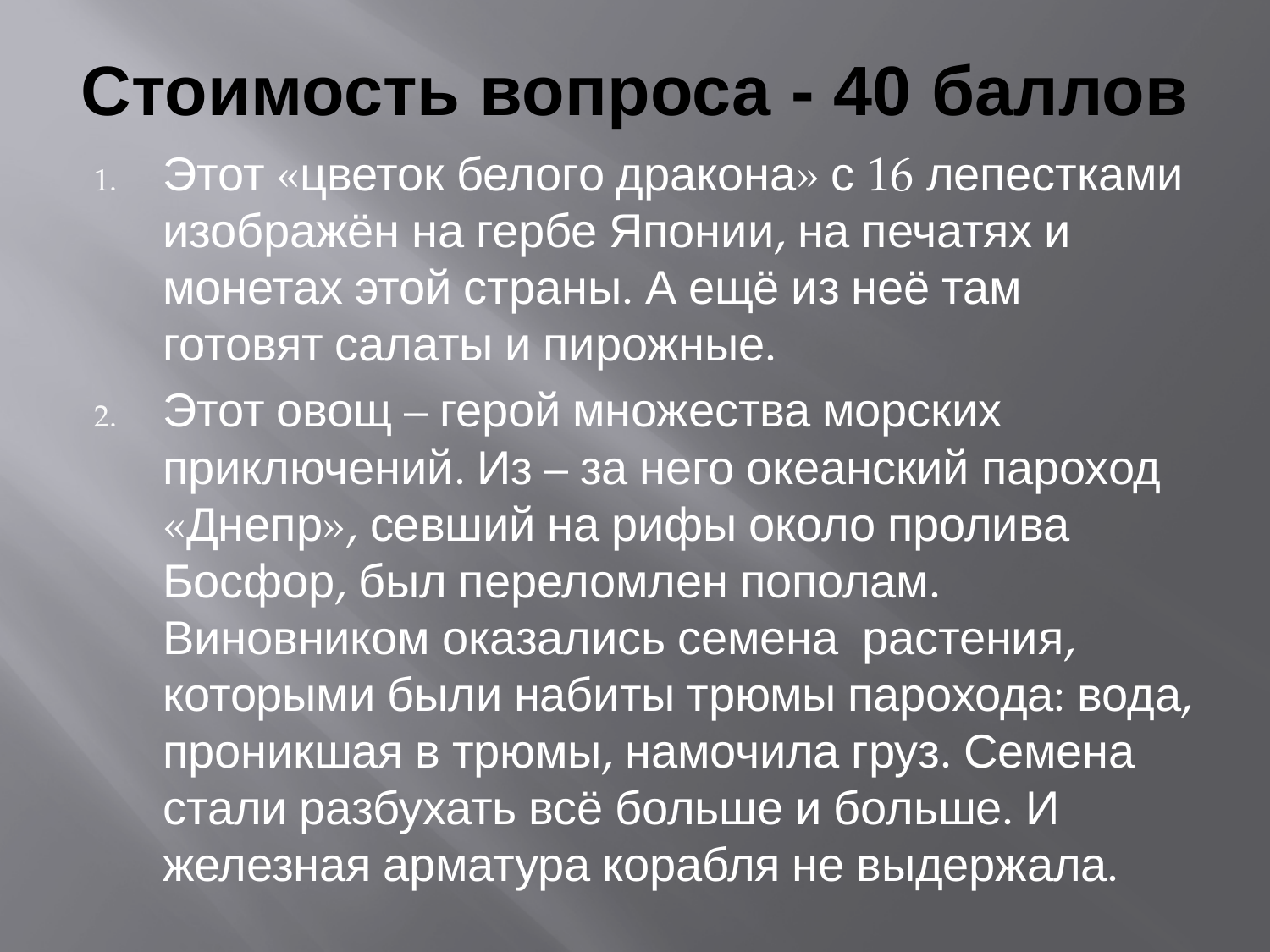

# Стоимость вопроса - 40 баллов
Этот «цветок белого дракона» с 16 лепестками изображён на гербе Японии, на печатях и монетах этой страны. А ещё из неё там готовят салаты и пирожные.
Этот овощ – герой множества морских приключений. Из – за него океанский пароход «Днепр», севший на рифы около пролива Босфор, был переломлен пополам. Виновником оказались семена  растения, которыми были набиты трюмы парохода: вода, проникшая в трюмы, намочила груз. Семена стали разбухать всё больше и больше. И железная арматура корабля не выдержала.